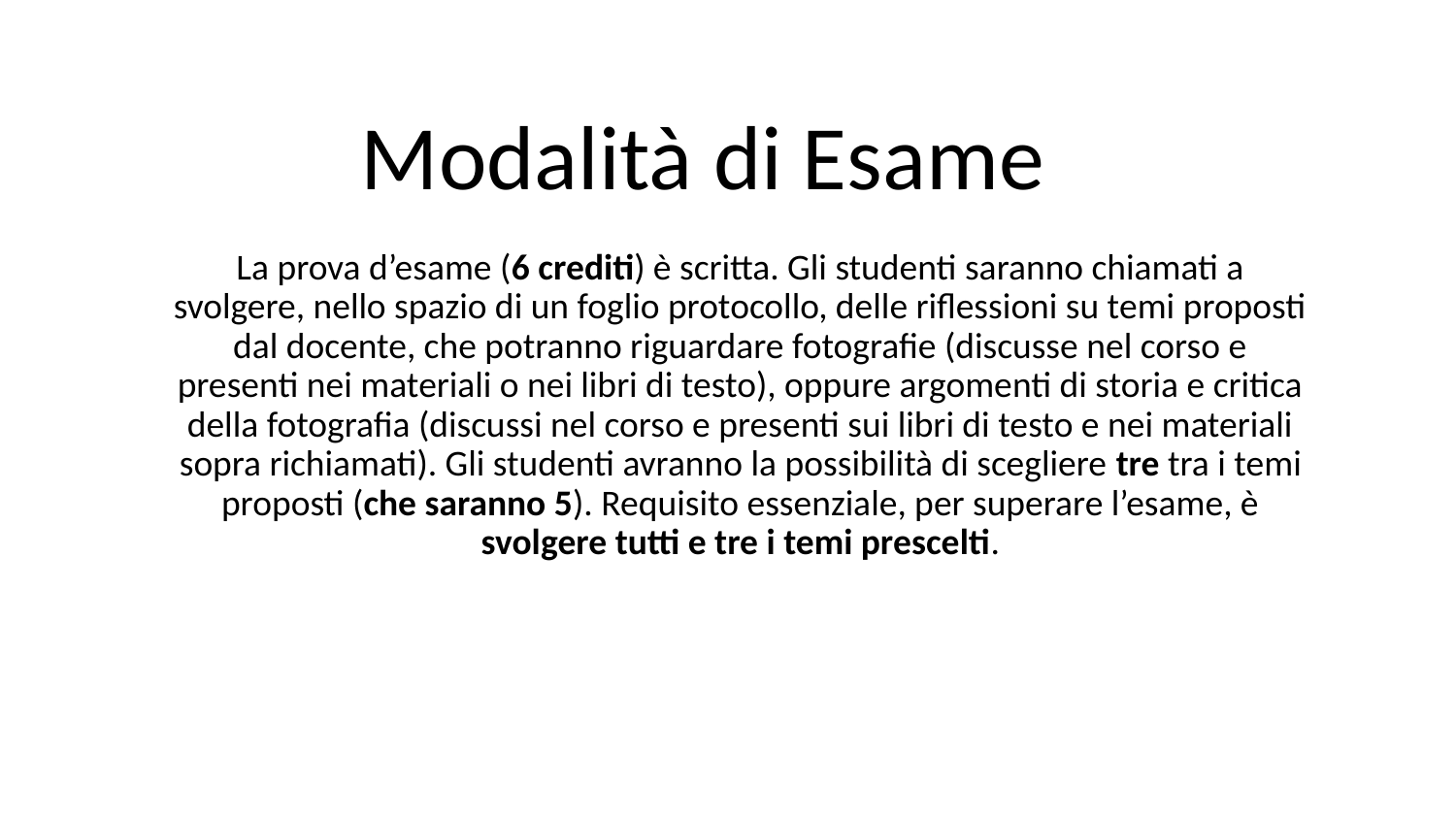

# Modalità di Esame
La prova d’esame (6 crediti) è scritta. Gli studenti saranno chiamati a svolgere, nello spazio di un foglio protocollo, delle riflessioni su temi proposti dal docente, che potranno riguardare fotografie (discusse nel corso e presenti nei materiali o nei libri di testo), oppure argomenti di storia e critica della fotografia (discussi nel corso e presenti sui libri di testo e nei materiali sopra richiamati). Gli studenti avranno la possibilità di scegliere tre tra i temi proposti (che saranno 5). Requisito essenziale, per superare l’esame, è svolgere tutti e tre i temi prescelti.